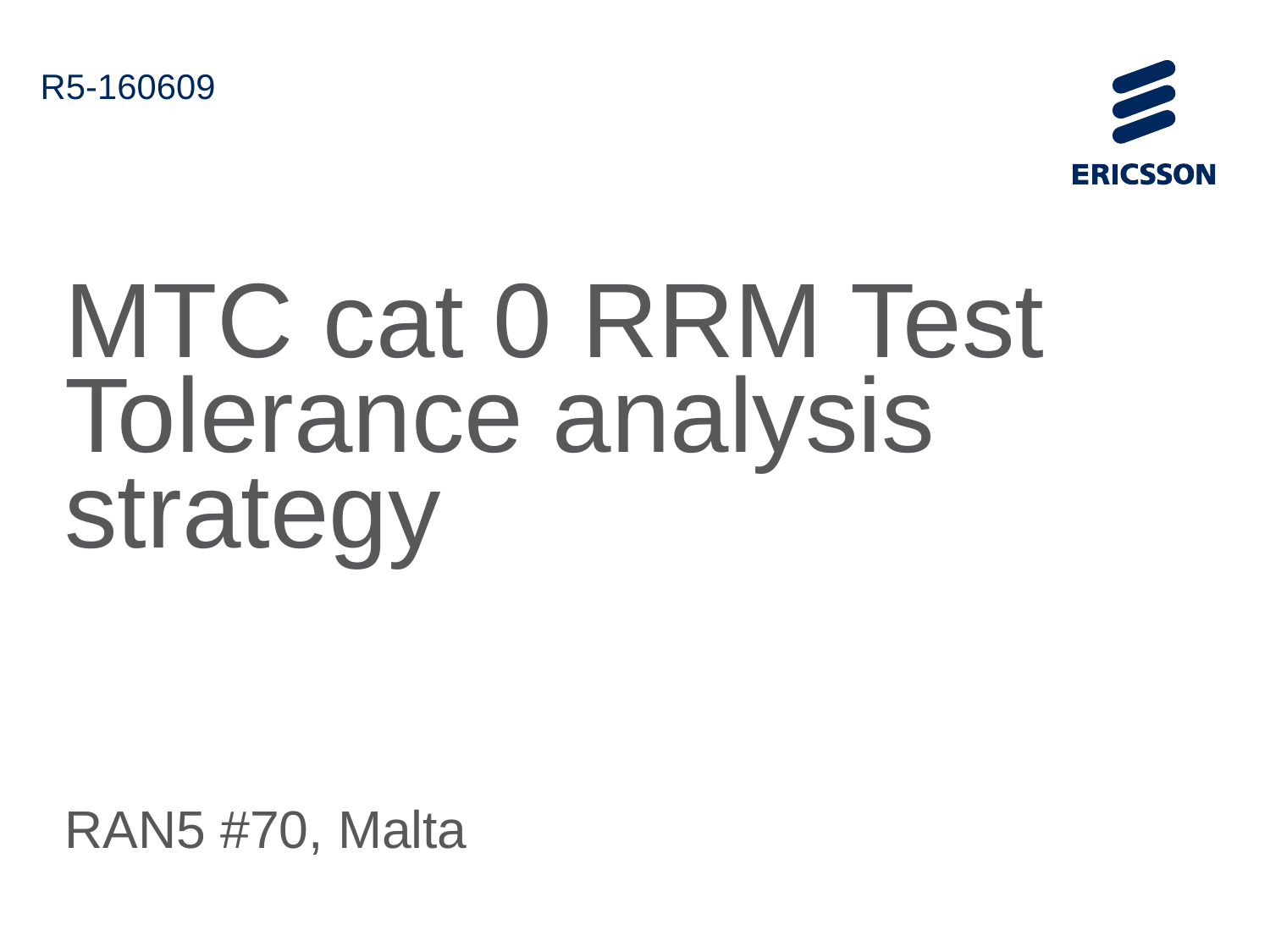

R5-160609
# MTC cat 0 RRM Test Tolerance analysis strategy
RAN5 #70, Malta